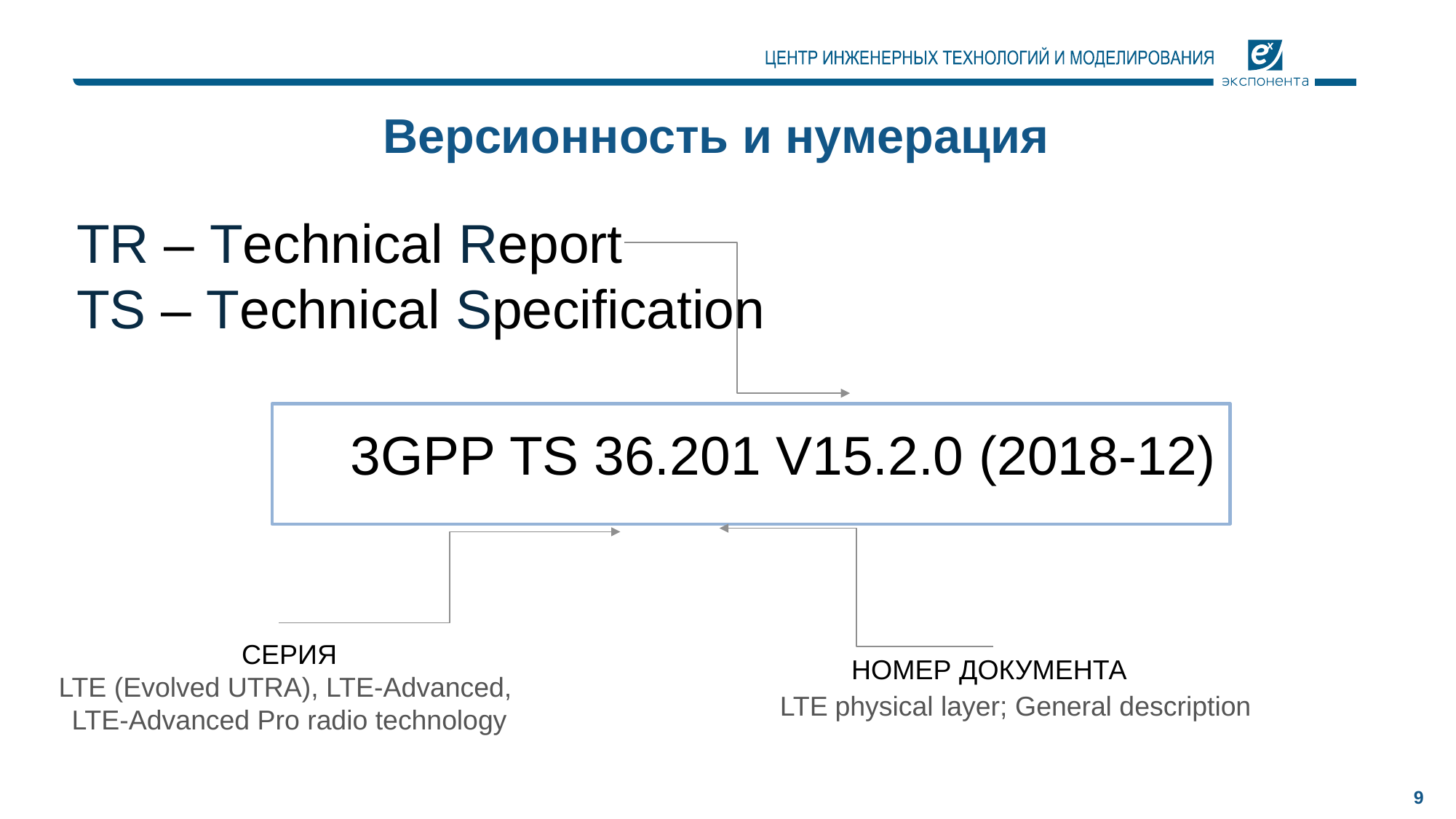

# Версионность и нумерация
TR – Technical Report
TS – Technical Specification

| 3GPP TS 36.201 V15.2.0 (2018-12) |
| --- |
CЕРИЯ
LTE (Evolved UTRA), LTE-Advanced,
LTE-Advanced Pro radio technology
НОМЕР ДОКУМЕНТА
| LTE physical layer; General description |
| --- |